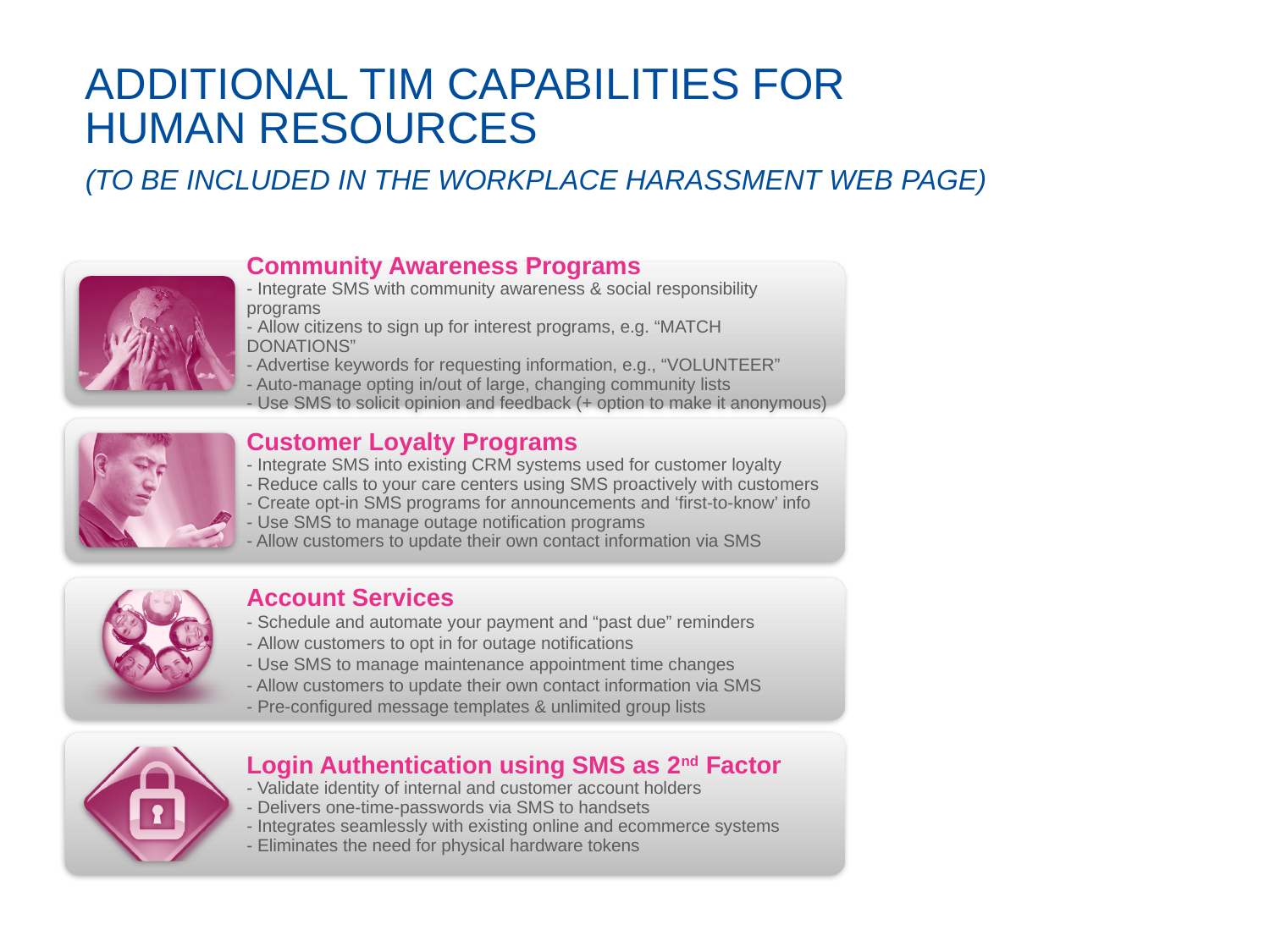

Additional TIM Capabilities for
HUMAN RESOURCES
(to be included in the workplace harassment web page)
Community Awareness Programs
- Integrate SMS with community awareness & social responsibility programs
- Allow citizens to sign up for interest programs, e.g. “MATCH DONATIONS”
- Advertise keywords for requesting information, e.g., “VOLUNTEER”
- Auto-manage opting in/out of large, changing community lists
- Use SMS to solicit opinion and feedback (+ option to make it anonymous)
Customer Loyalty Programs
- Integrate SMS into existing CRM systems used for customer loyalty
- Reduce calls to your care centers using SMS proactively with customers
- Create opt-in SMS programs for announcements and ‘first-to-know’ info
- Use SMS to manage outage notification programs
- Allow customers to update their own contact information via SMS
Account Services
- Schedule and automate your payment and “past due” reminders
- Allow customers to opt in for outage notifications
- Use SMS to manage maintenance appointment time changes
- Allow customers to update their own contact information via SMS
- Pre-configured message templates & unlimited group lists
Login Authentication using SMS as 2nd Factor
- Validate identity of internal and customer account holders
- Delivers one-time-passwords via SMS to handsets
- Integrates seamlessly with existing online and ecommerce systems
- Eliminates the need for physical hardware tokens